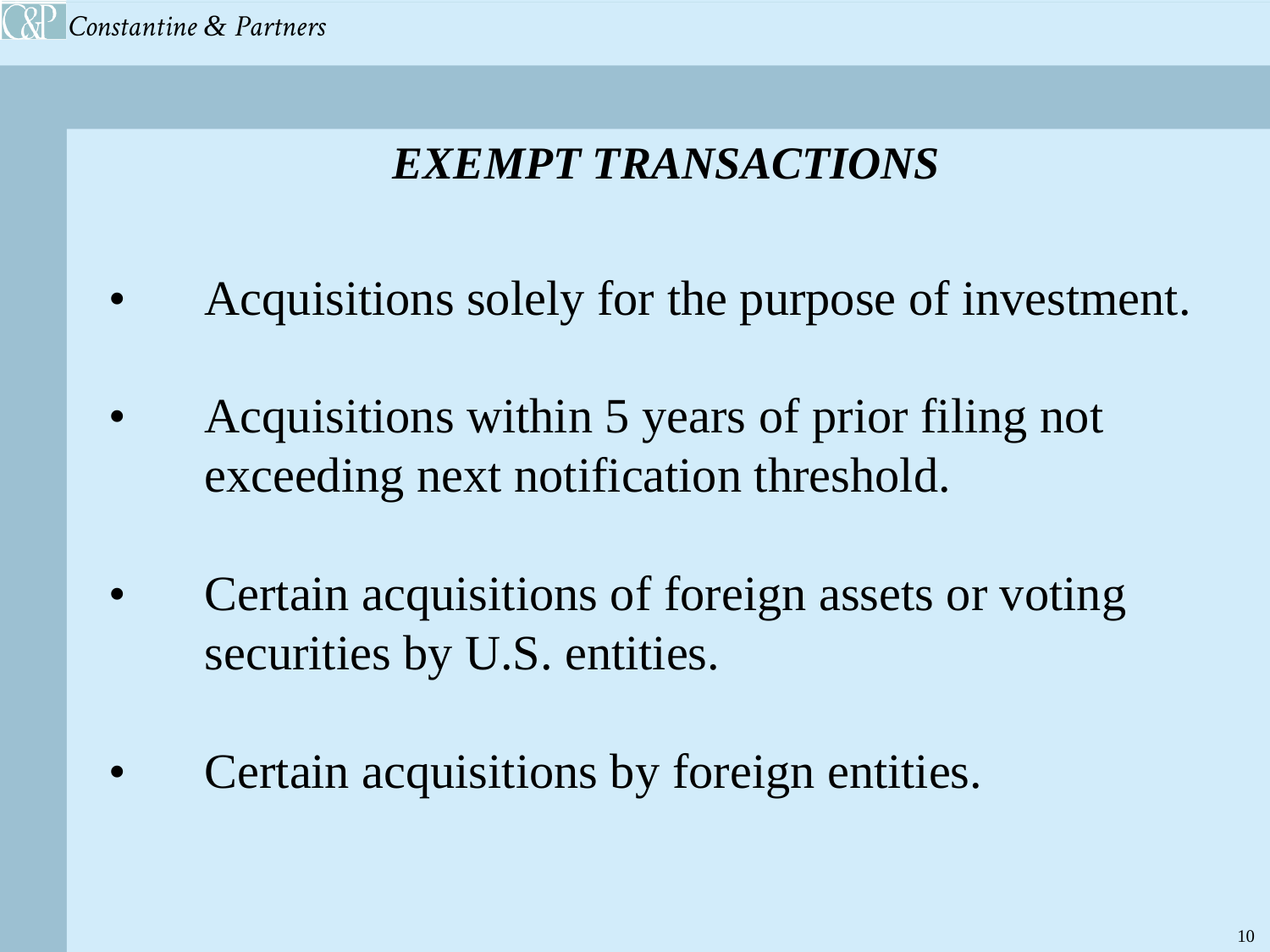

EXEMPT TRANSACTIONS
•	Acquisitions solely for the purpose of investment.

•	Acquisitions within 5 years of prior filing not 			exceeding next notification threshold.

•	Certain acquisitions of foreign assets or voting 		securities by U.S. entities.

•	Certain acquisitions by foreign entities.